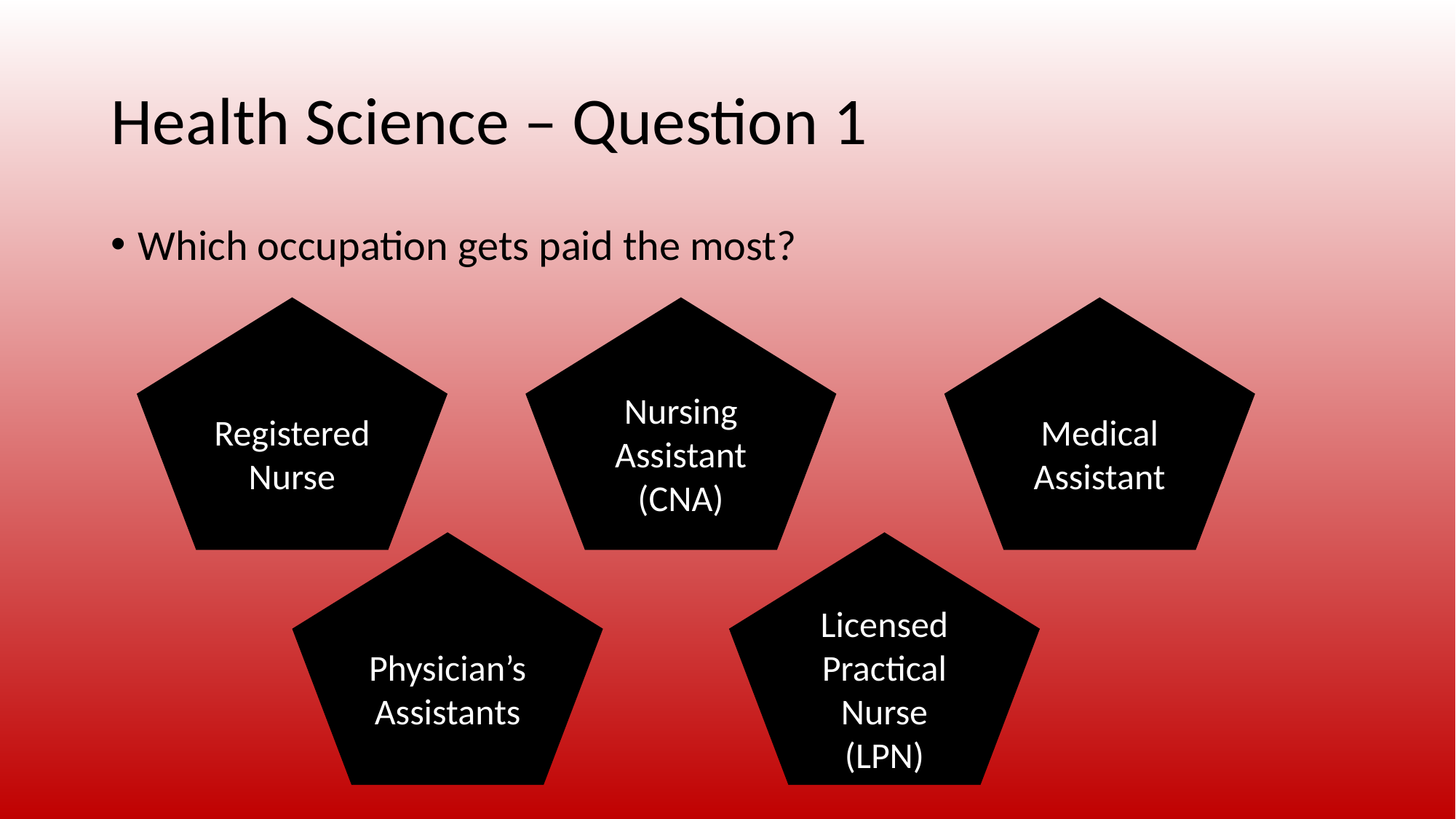

# Health Science – Question 1
Which occupation gets paid the most?
Registered Nurse
Nursing Assistant (CNA)
Medical Assistant
Physician’s Assistants
Licensed Practical Nurse (LPN)